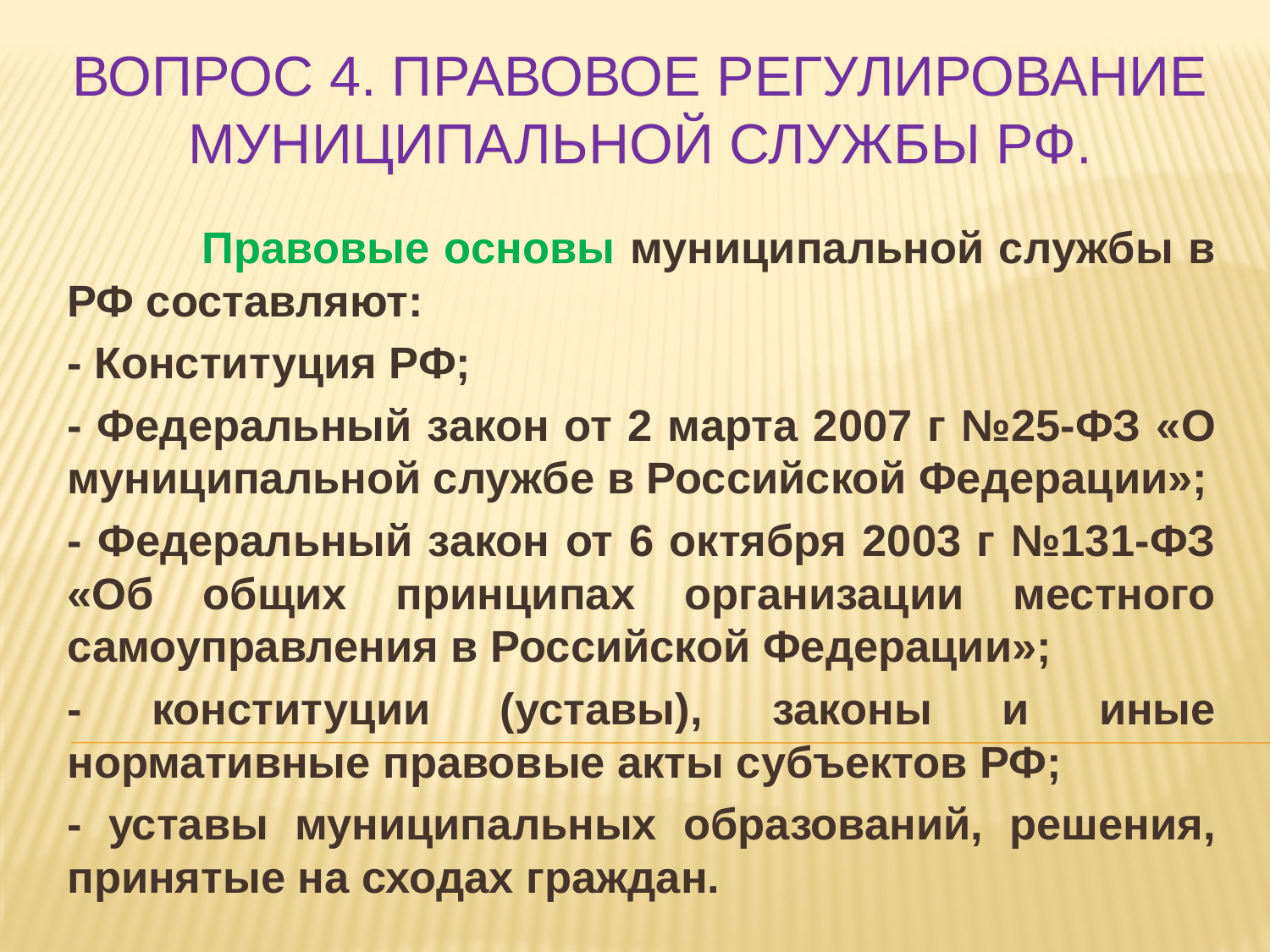

# Вопрос 4. Правовое регулирование муниципальной службы РФ.
         Правовые основы муниципальной службы в РФ составляют:
- Конституция РФ;
- Федеральный закон от 2 марта 2007 г №25-ФЗ «О муниципальной службе в Российской Федерации»;
- Федеральный закон от 6 октября 2003 г №131-ФЗ «Об общих принципах организации местного самоуправления в Российской Федерации»;
- конституции (уставы), законы и иные нормативные правовые акты субъектов РФ;
- уставы муниципальных образований, решения, принятые на сходах граждан.